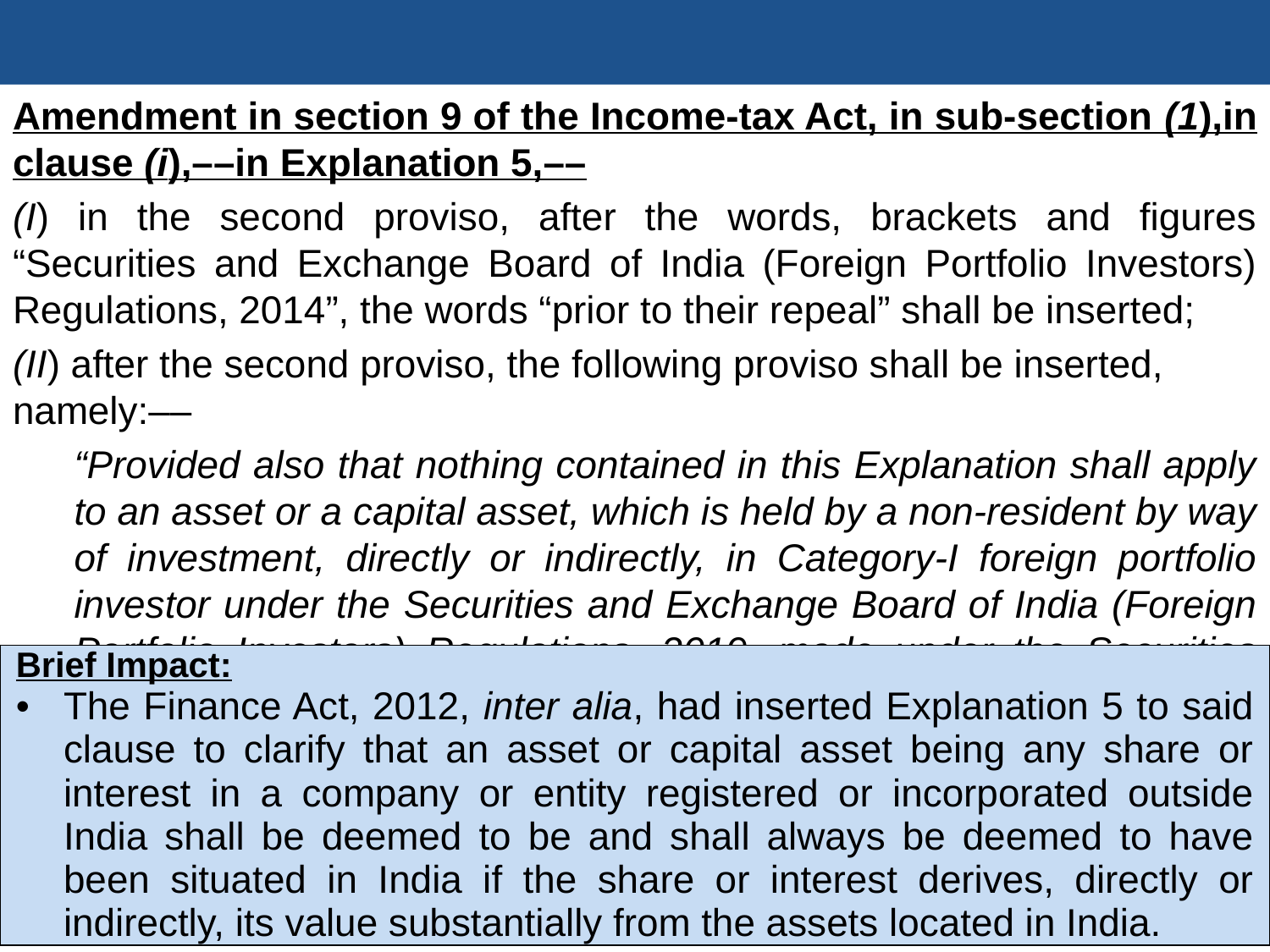

Contd….
#
Amendment in section 9 of the Income-tax Act, in sub-section (1),in clause (i),––in Explanation 5,––
(I) in the second proviso, after the words, brackets and figures “Securities and Exchange Board of India (Foreign Portfolio Investors) Regulations, 2014”, the words “prior to their repeal” shall be inserted;
(II) after the second proviso, the following proviso shall be inserted, namely:––
“Provided also that nothing contained in this Explanation shall apply to an asset or a capital asset, which is held by a non-resident by way of investment, directly or indirectly, in Category-I foreign portfolio investor under the Securities and Exchange Board of India (Foreign Portfolio Investors) Regulations, 2019, made under the Securities and Exchange Board of India Act, 1992.”;
| Brief Impact: The Finance Act, 2012, inter alia, had inserted Explanation 5 to said clause to clarify that an asset or capital asset being any share or interest in a company or entity registered or incorporated outside India shall be deemed to be and shall always be deemed to have been situated in India if the share or interest derives, directly or indirectly, its value substantially from the assets located in India. |
| --- |
171